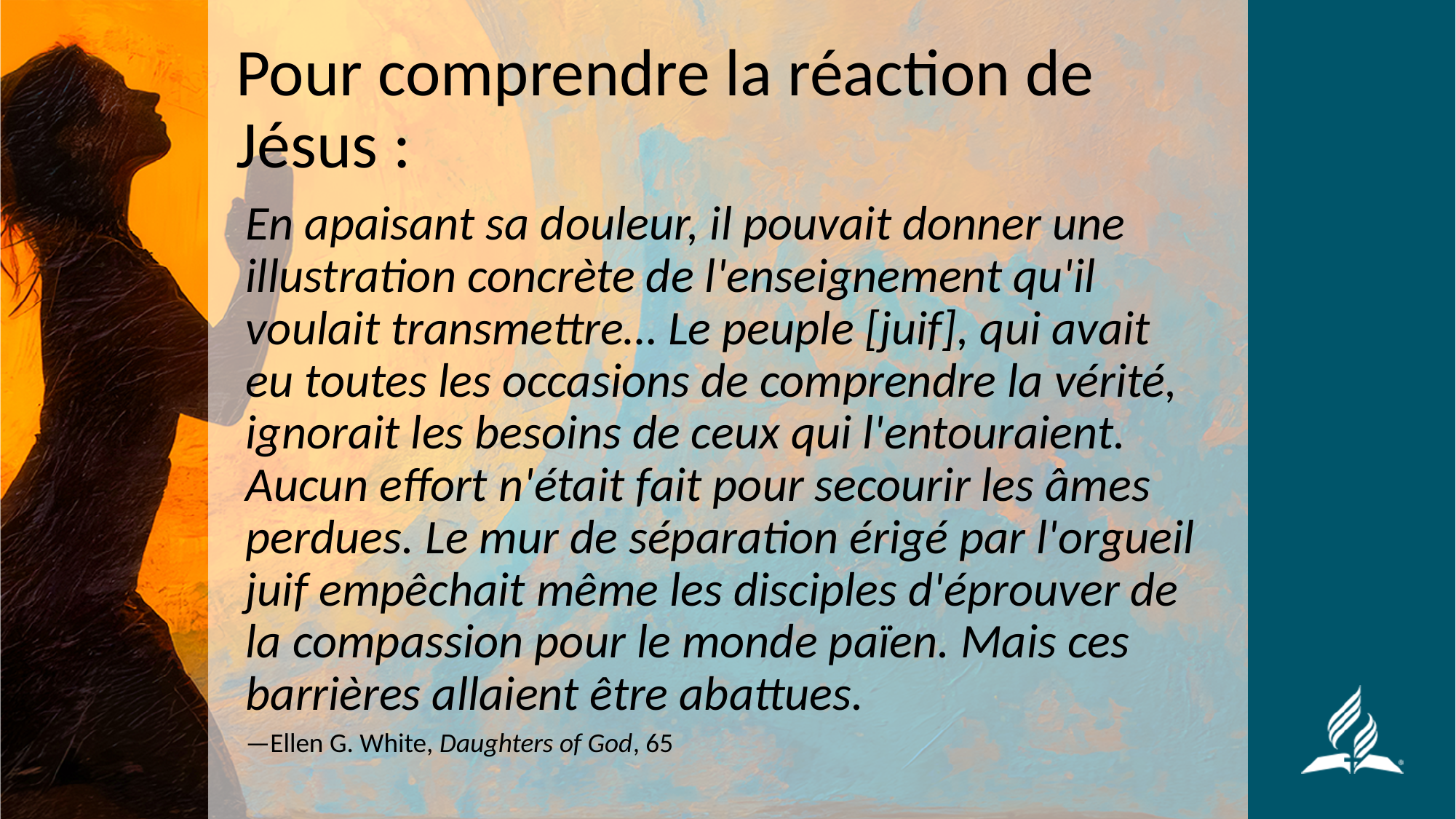

# Pour comprendre la réaction de Jésus :
En apaisant sa douleur, il pouvait donner une illustration concrète de l'enseignement qu'il voulait transmettre… Le peuple [juif], qui avait eu toutes les occasions de comprendre la vérité, ignorait les besoins de ceux qui l'entouraient. Aucun effort n'était fait pour secourir les âmes perdues. Le mur de séparation érigé par l'orgueil juif empêchait même les disciples d'éprouver de la compassion pour le monde païen. Mais ces barrières allaient être abattues.
—Ellen G. White, Daughters of God, 65